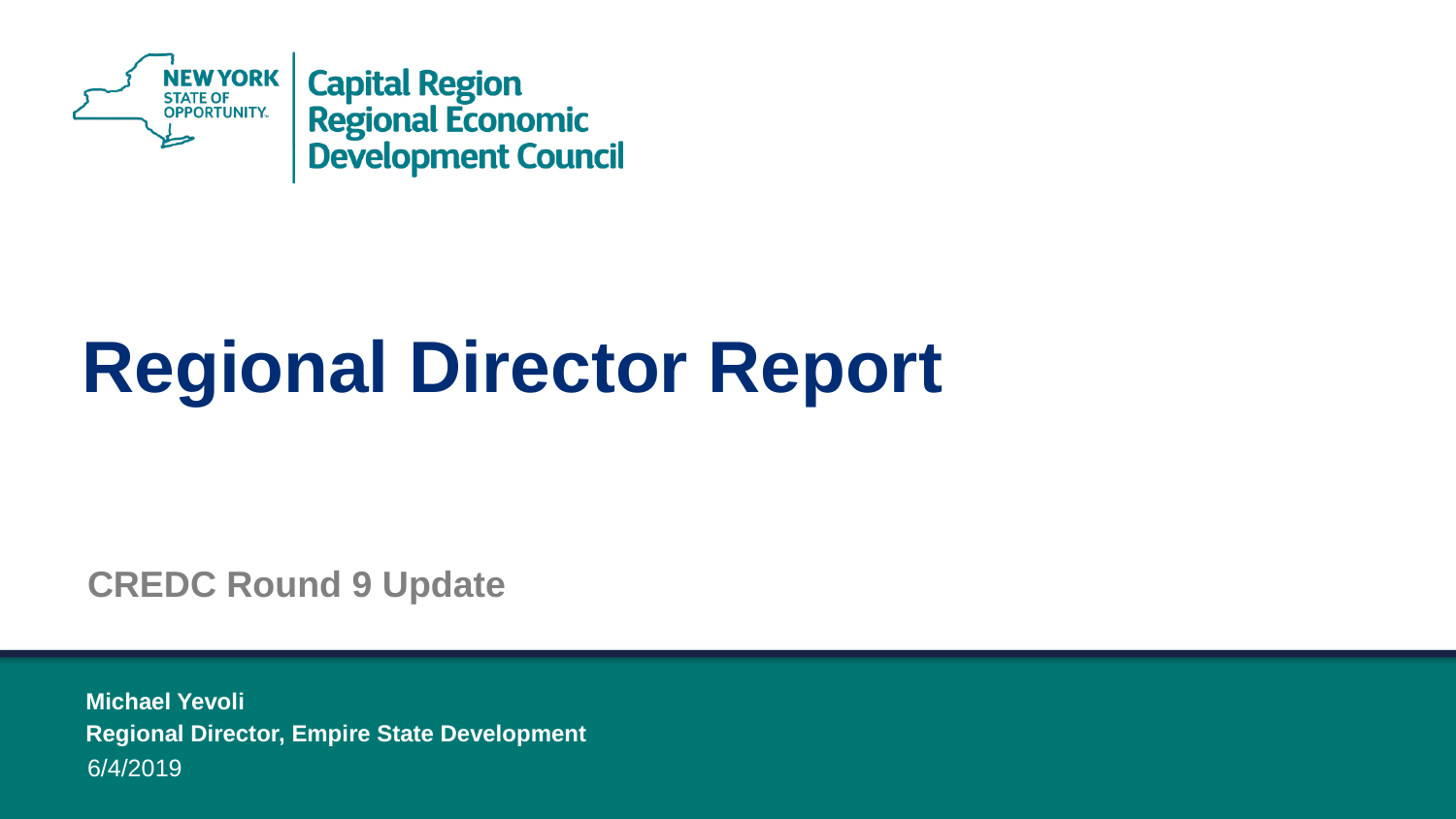

Regional Director Report
CREDC Round 9 Update

Michael Yevoli
Regional Director, Empire State Development